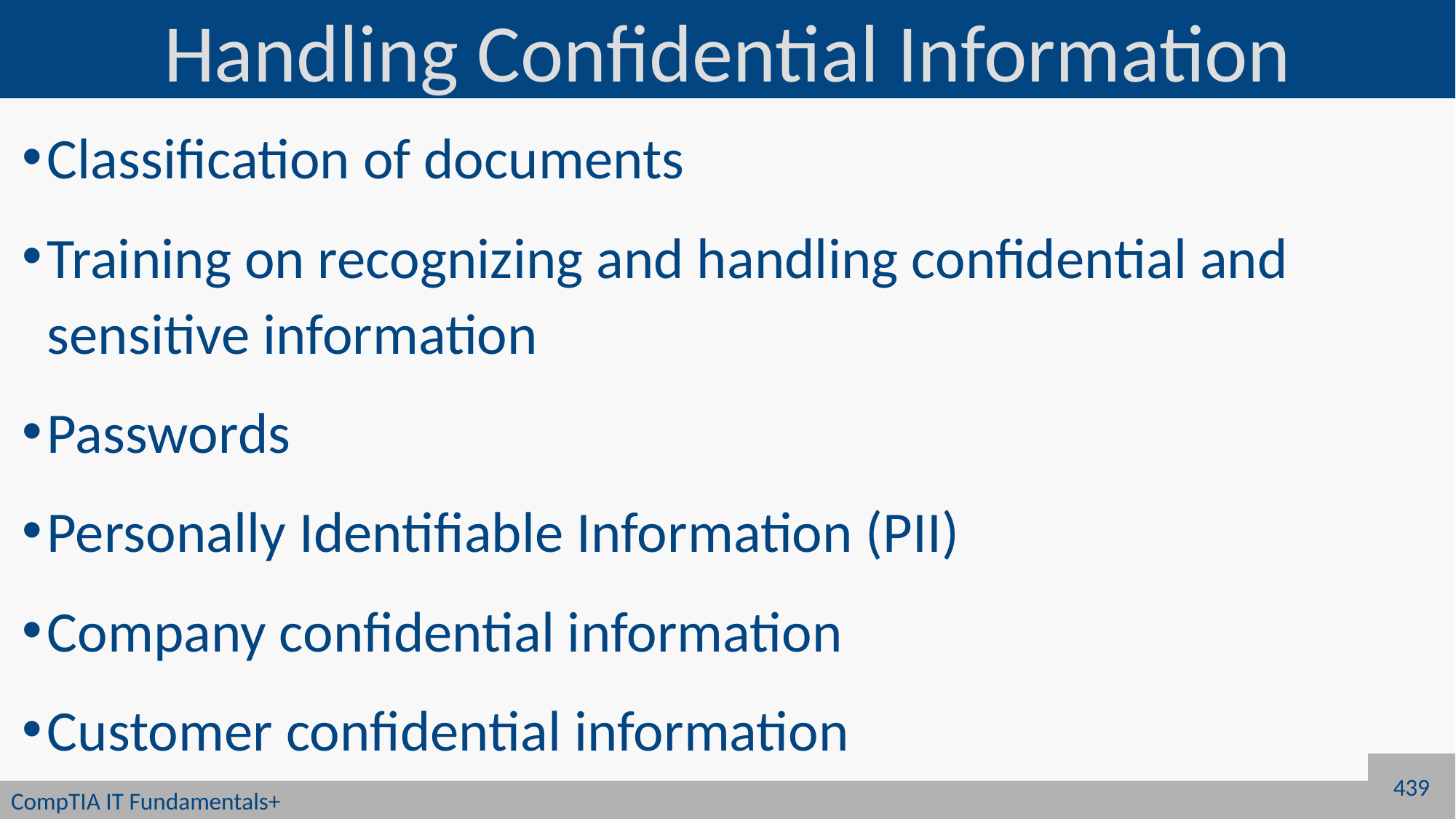

# Handling Confidential Information
Classification of documents
Training on recognizing and handling confidential and sensitive information
Passwords
Personally Identifiable Information (PII)
Company confidential information
Customer confidential information

439
CompTIA IT Fundamentals+